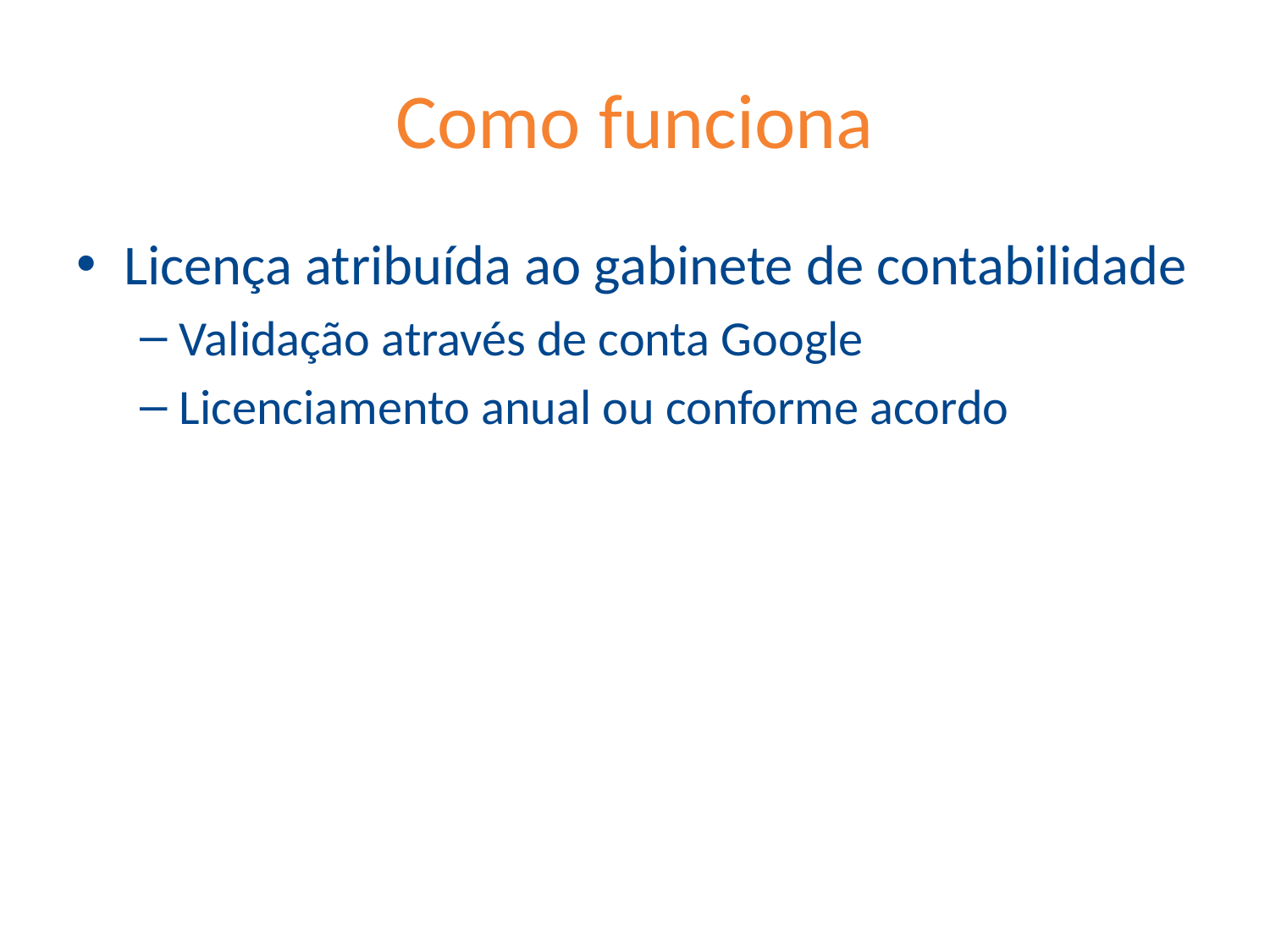

# Como funciona
Licença atribuída ao gabinete de contabilidade
Validação através de conta Google
Licenciamento anual ou conforme acordo